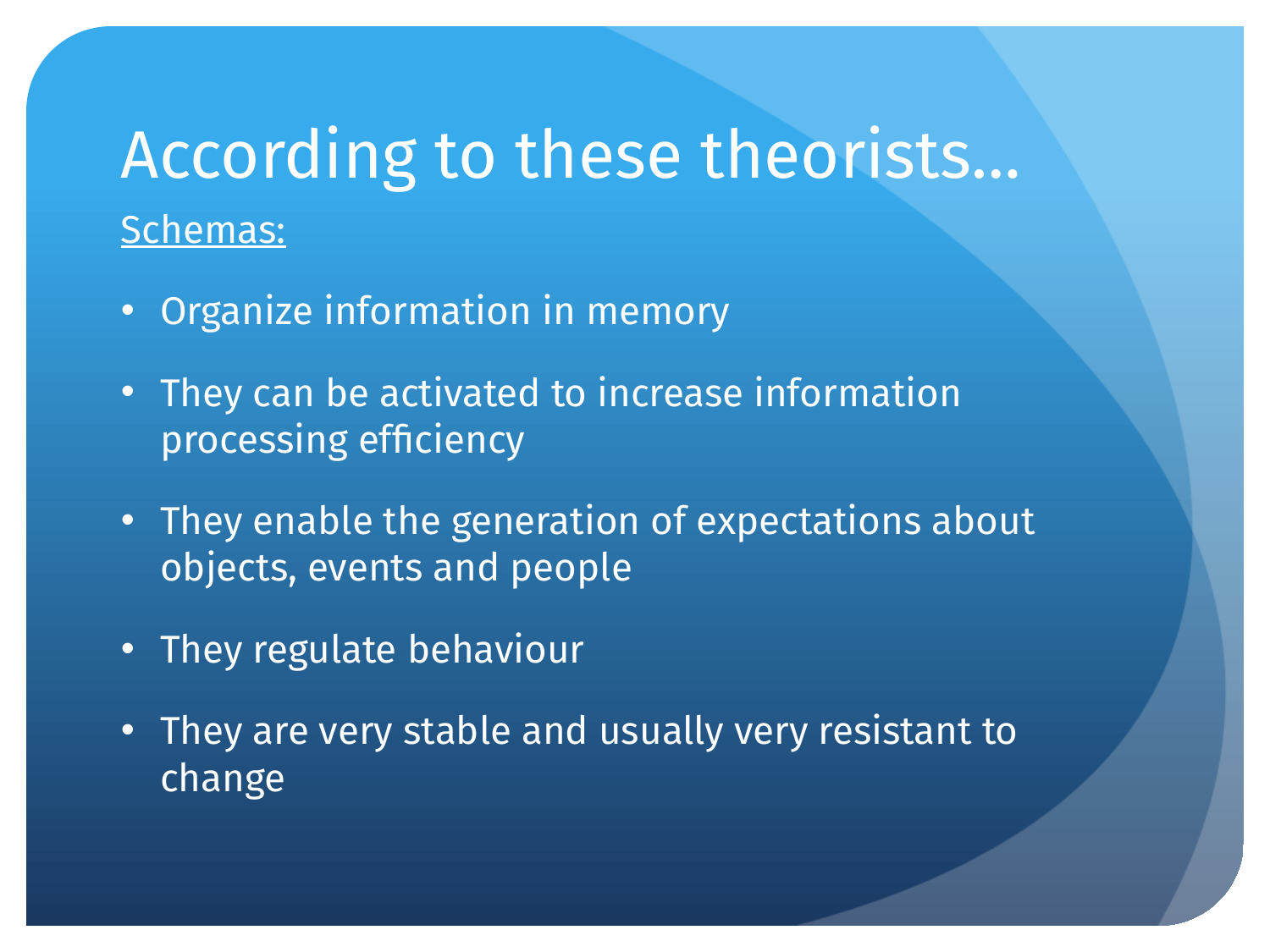

# According to these theorists…
Schemas:
Organize information in memory
They can be activated to increase information processing efficiency
They enable the generation of expectations about objects, events and people
They regulate behaviour
They are very stable and usually very resistant to change